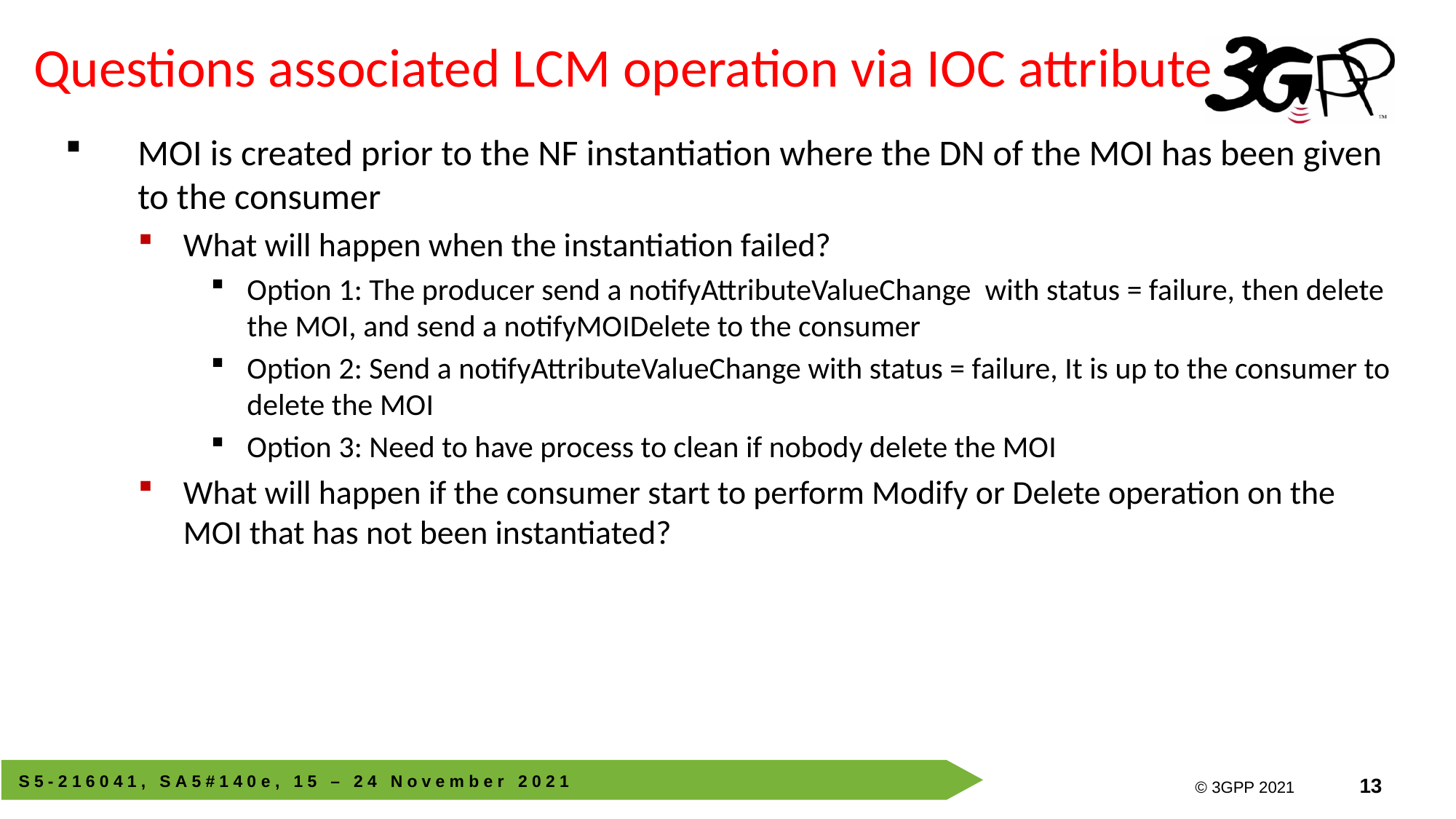

# Questions associated LCM operation via IOC attribute
MOI is created prior to the NF instantiation where the DN of the MOI has been given to the consumer
What will happen when the instantiation failed?
Option 1: The producer send a notifyAttributeValueChange  with status = failure, then delete the MOI, and send a notifyMOIDelete to the consumer
Option 2: Send a notifyAttributeValueChange with status = failure, It is up to the consumer to delete the MOI
Option 3: Need to have process to clean if nobody delete the MOI
What will happen if the consumer start to perform Modify or Delete operation on the MOI that has not been instantiated?